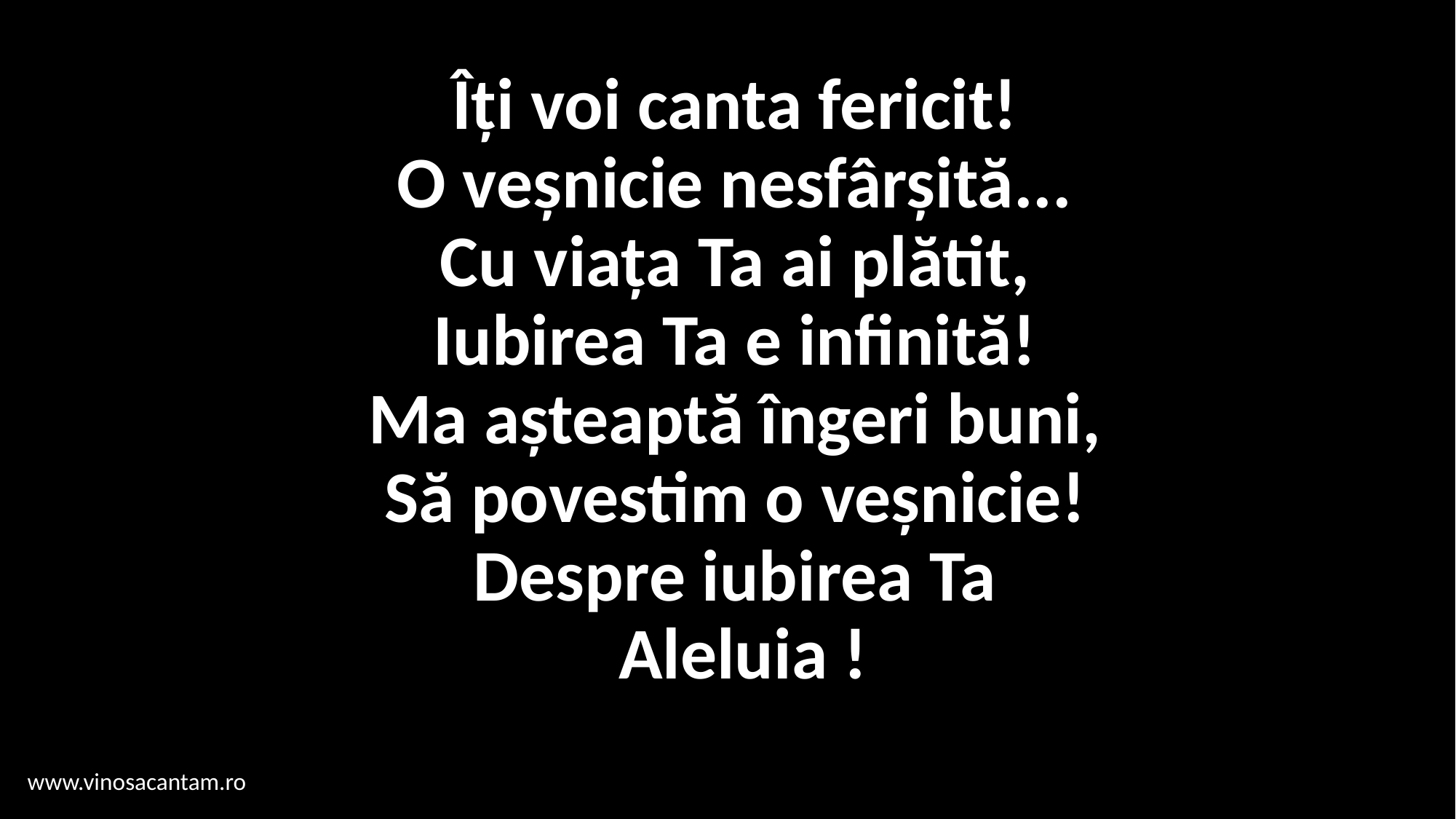

# Îți voi canta fericit! O veșnicie nesfârșită... Cu viața Ta ai plătit, Iubirea Ta e infinită! Ma așteaptă îngeri buni, Să povestim o veșnicie! Despre iubirea Ta Aleluia !
www.vinosacantam.ro